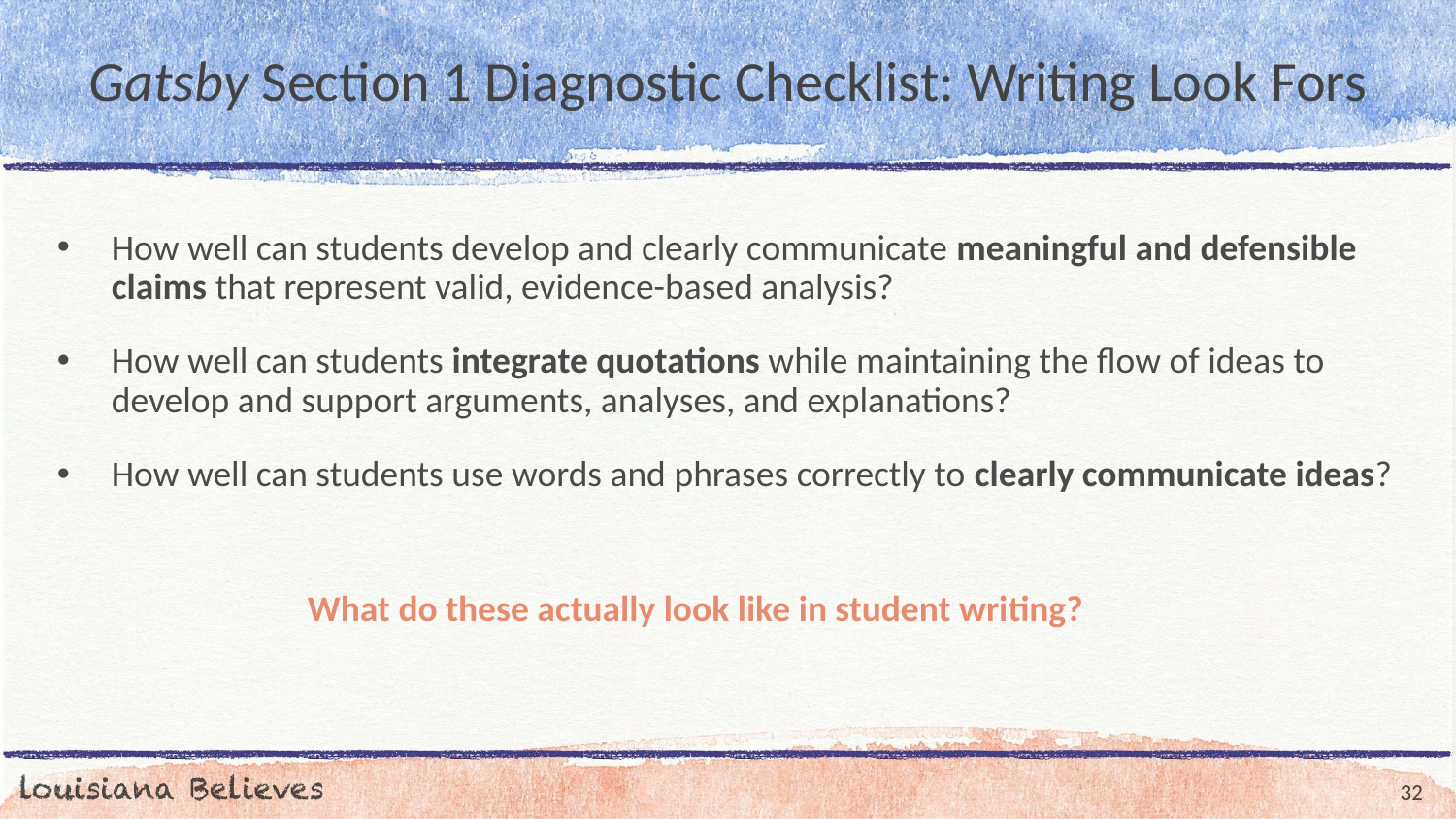

# Gatsby Section 1 Diagnostic Checklist: Writing Look Fors
How well can students develop and clearly communicate meaningful and defensible claims that represent valid, evidence-based analysis?

How well can students integrate quotations while maintaining the flow of ideas to develop and support arguments, analyses, and explanations?

How well can students use words and phrases correctly to clearly communicate ideas?
What do these actually look like in student writing?